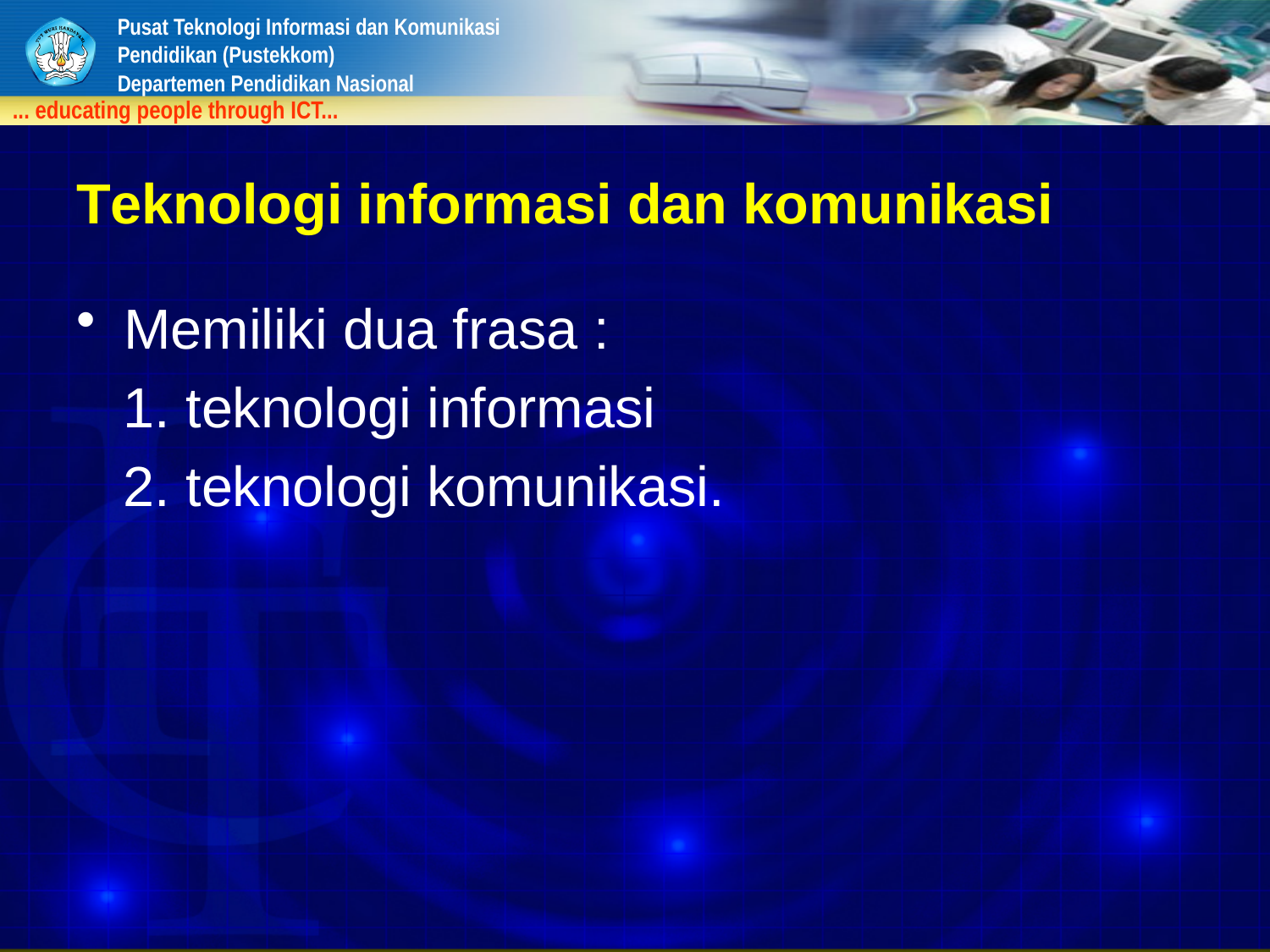

# Teknologi informasi dan komunikasi
Memiliki dua frasa :
   1. teknologi informasi
   2. teknologi komunikasi.